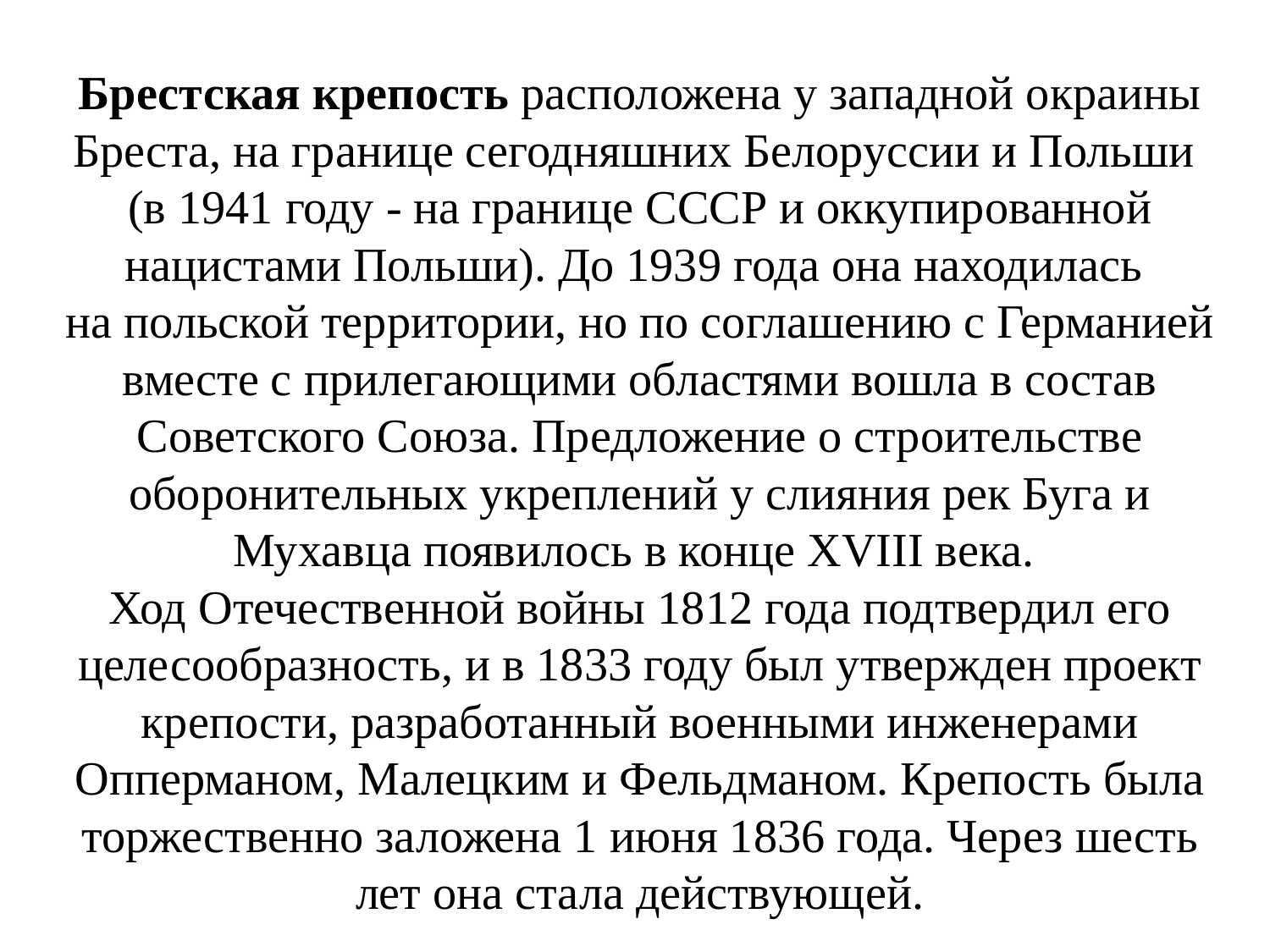

# Брестская крепость расположена у западной окраины Бреста, на границе сегодняшних Белоруссии и Польши (в 1941 году - на границе СССР и оккупированной нацистами Польши). До 1939 года она находилась на польской территории, но по соглашению с Германией вместе с прилегающими областями вошла в состав Советского Союза. Предложение о строительстве оборонительных укреплений у слияния рек Буга и Мухавца появилось в конце XVIII века. Ход Отечественной войны 1812 года подтвердил его целесообразность, и в 1833 году был утвержден проект крепости, разработанный военными инженерами Опперманом, Малецким и Фельдманом. Крепость была торжественно заложена 1 июня 1836 года. Через шесть лет она стала действующей.